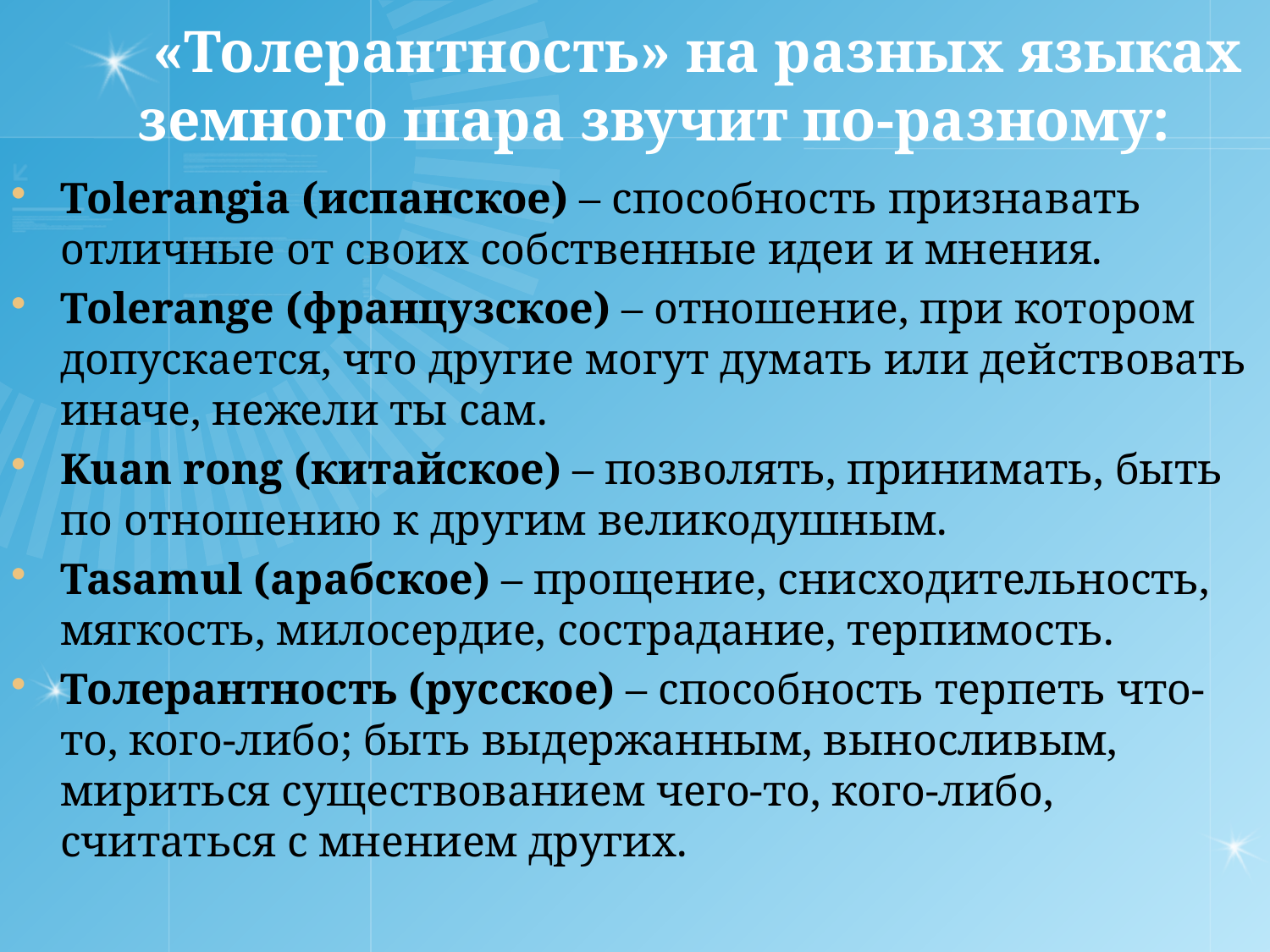

# «Толерантность» на разных языках земного шара звучит по-разному:
Tolerangia (испанское) – способность признавать отличные от своих собственные идеи и мнения.
Tolerange (французское) – отношение, при котором допускается, что другие могут думать или действовать иначе, нежели ты сам.
Kuan rong (китайское) – позволять, принимать, быть по отношению к другим великодушным.
Tasamul (арабское) – прощение, снисходительность, мягкость, милосердие, сострадание, терпимость.
Толерантность (русское) – способность терпеть что-то, кого-либо; быть выдержанным, выносливым, мириться существованием чего-то, кого-либо, считаться с мнением других.